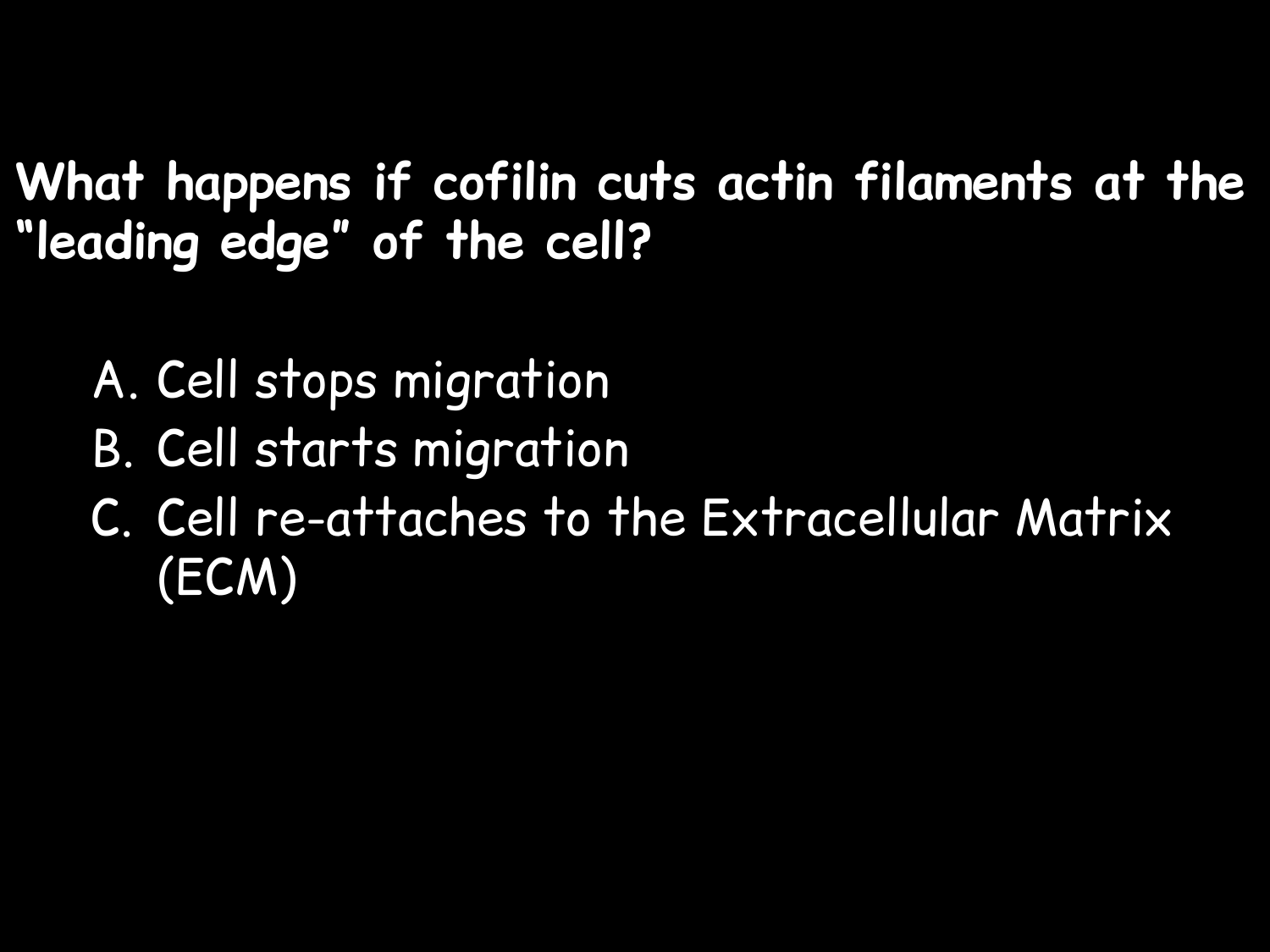

What happens if cofilin cuts actin filaments at the “leading edge” of the cell?

Cell stops migration
Cell starts migration
Cell re-attaches to the Extracellular Matrix (ECM)